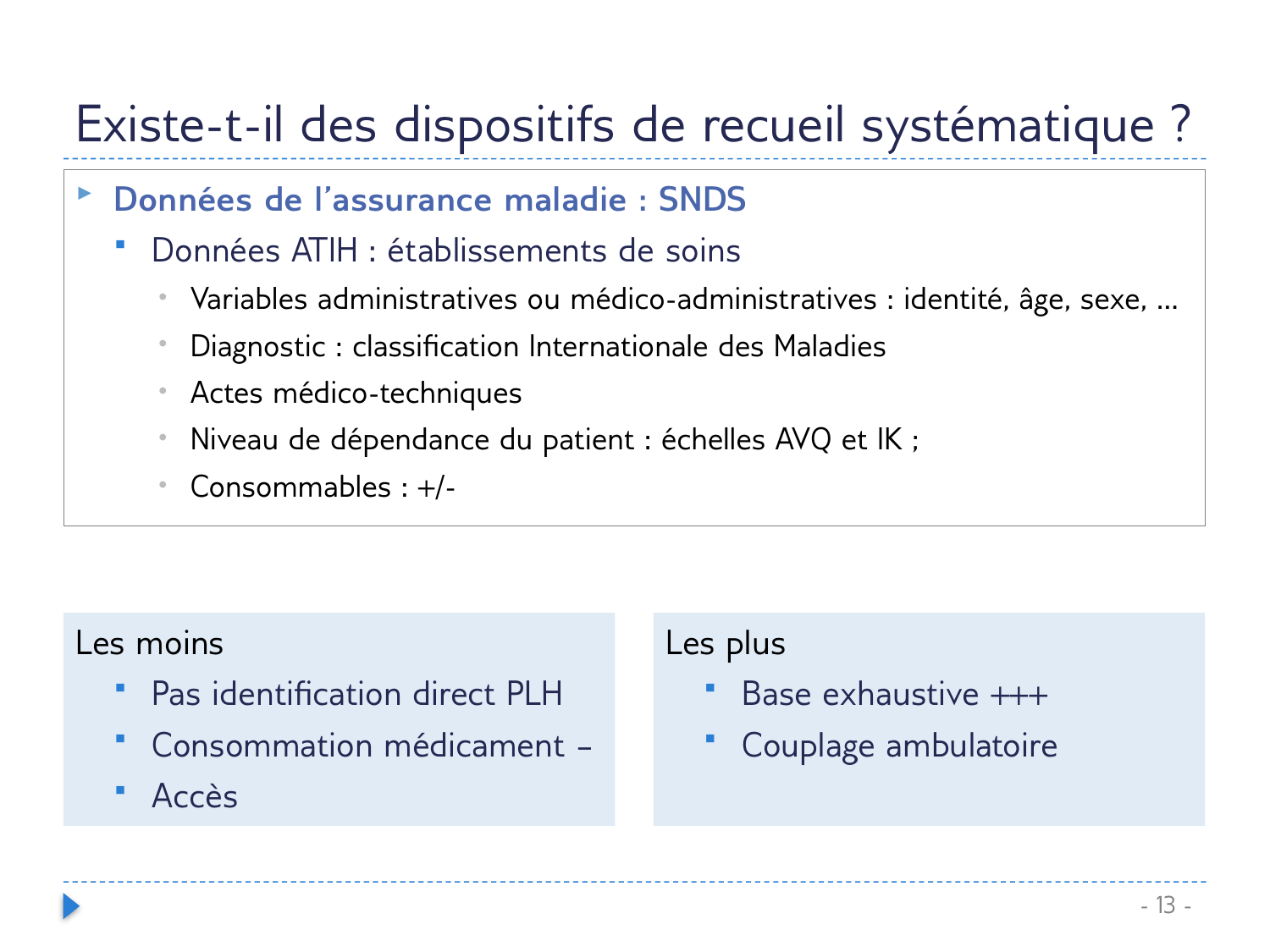

# Existe-t-il des dispositifs de recueil systématique ?
Données de l’assurance maladie : SNDS
Données ATIH : établissements de soins
Variables administratives ou médico-administratives : identité, âge, sexe, …
Diagnostic : classification Internationale des Maladies
Actes médico-techniques
Niveau de dépendance du patient : échelles AVQ et IK ;
Consommables : +/-
Les moins
Pas identification direct PLH
Consommation médicament –
Accès
Les plus
Base exhaustive +++
Couplage ambulatoire
- 13 -